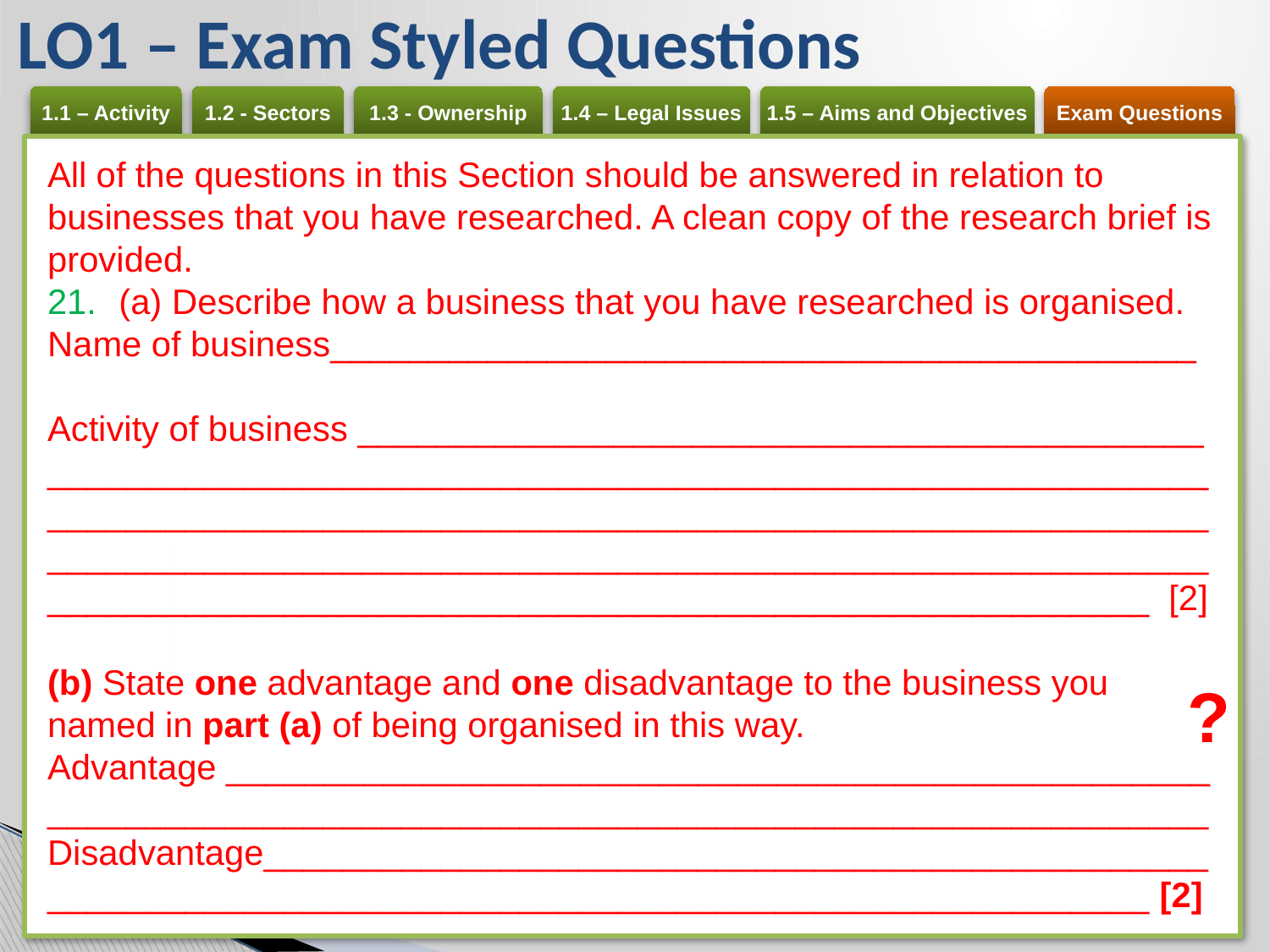

LO1 – Exam Styled Questions
All of the questions in this Section should be answered in relation to businesses that you have researched. A clean copy of the research brief is provided.
(a) Describe how a business that you have researched is organised.
Name of business____________________________________________

Activity of business ___________________________________________
_________________________________________________________________________________________________________________________________________________________________________________________________________________________________________  [2]

(b) State one advantage and one disadvantage to the business you named in part (a) of being organised in this way.
Advantage __________________________________________________
___________________________________________________________
Disadvantage________________________________________________
________________________________________________________ [2]

?